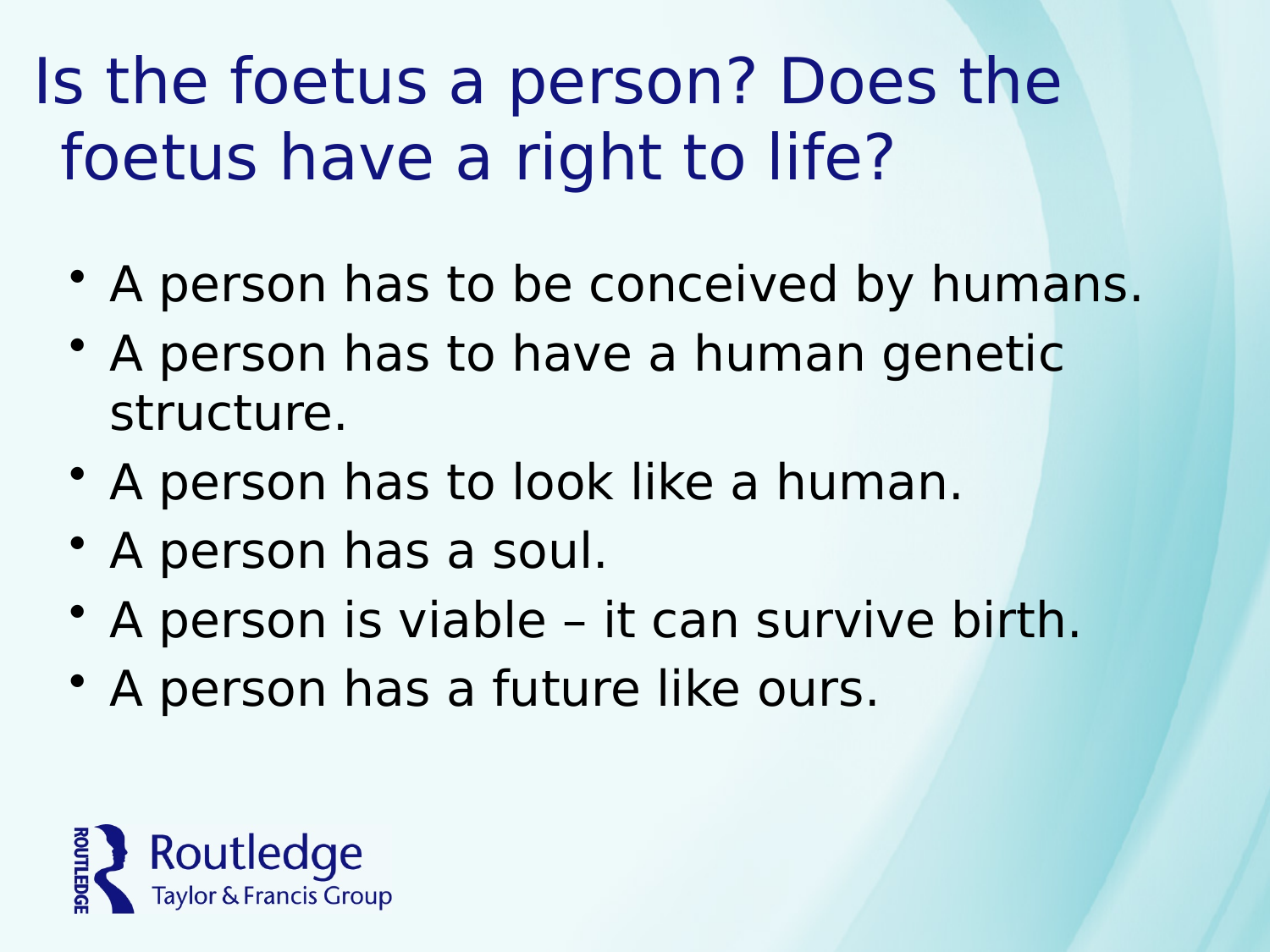

# Is the foetus a person? Does the foetus have a right to life?
A person has to be conceived by humans.
A person has to have a human genetic structure.
A person has to look like a human.
A person has a soul.
A person is viable – it can survive birth.
A person has a future like ours.